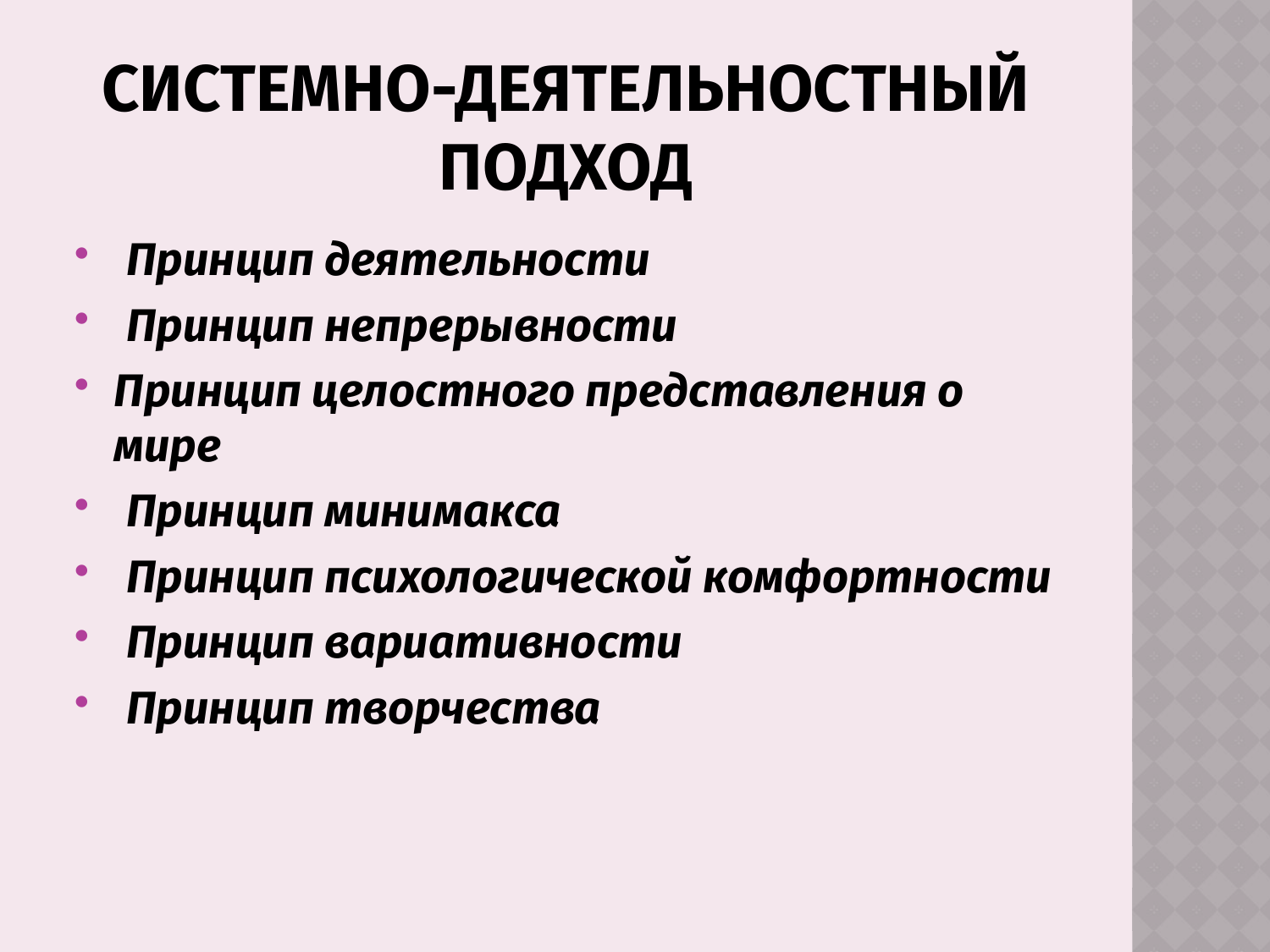

# Системно-деятельностный подход
 Принцип деятельности
 Принцип непрерывности
Принцип целостного представления о мире
 Принцип минимакса
 Принцип психологической комфортности
 Принцип вариативности
 Принцип творчества